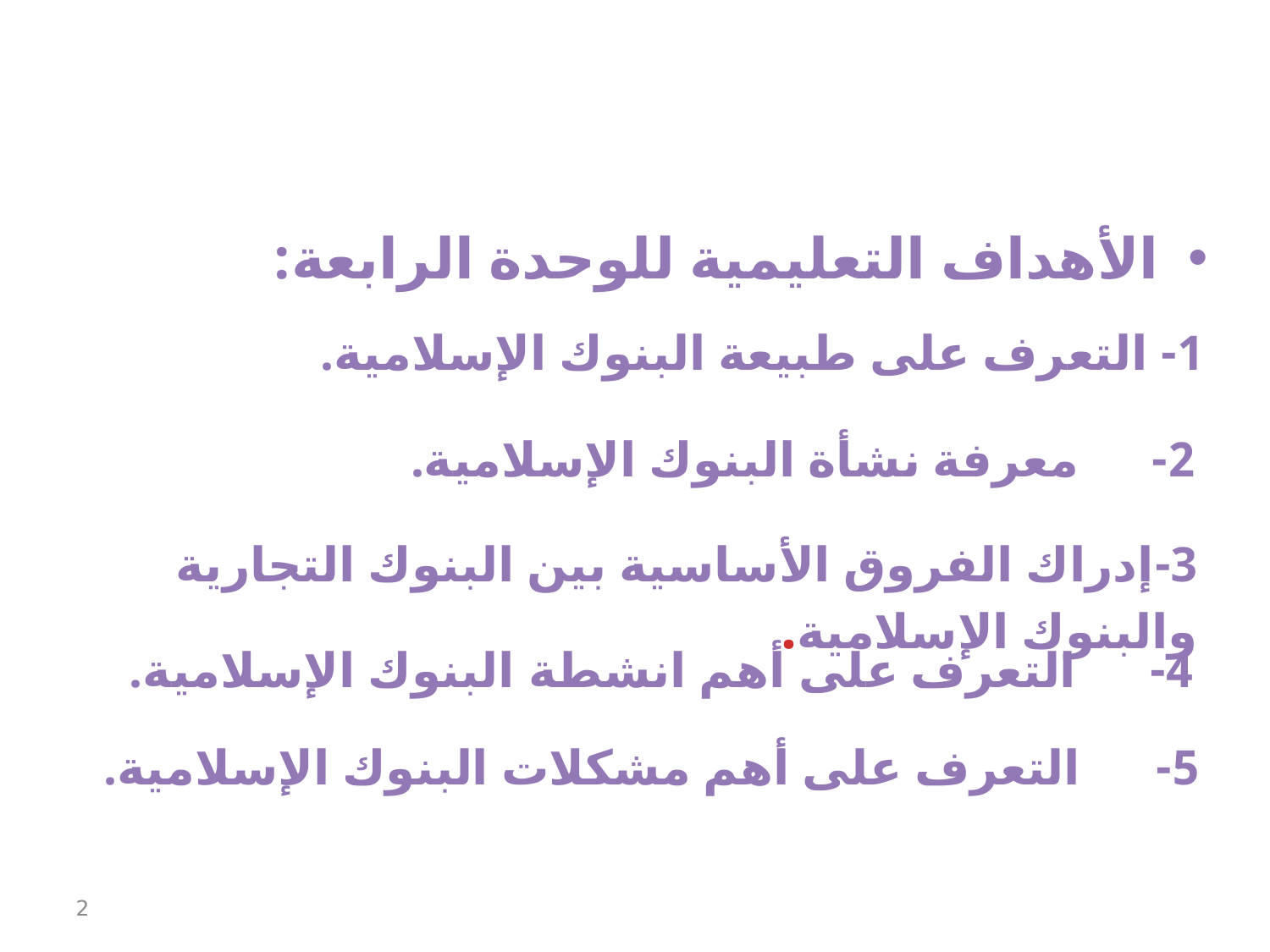

الأهداف التعليمية للوحدة الرابعة:
 1-	 التعرف على طبيعة البنوك الإسلامية.

2-     معرفة نشأة البنوك الإسلامية.
3-	إدراك الفروق الأساسية بين البنوك التجارية والبنوك الإسلامية.
4-     التعرف على أهم انشطة البنوك الإسلامية.
5-      التعرف على أهم مشكلات البنوك الإسلامية.
2